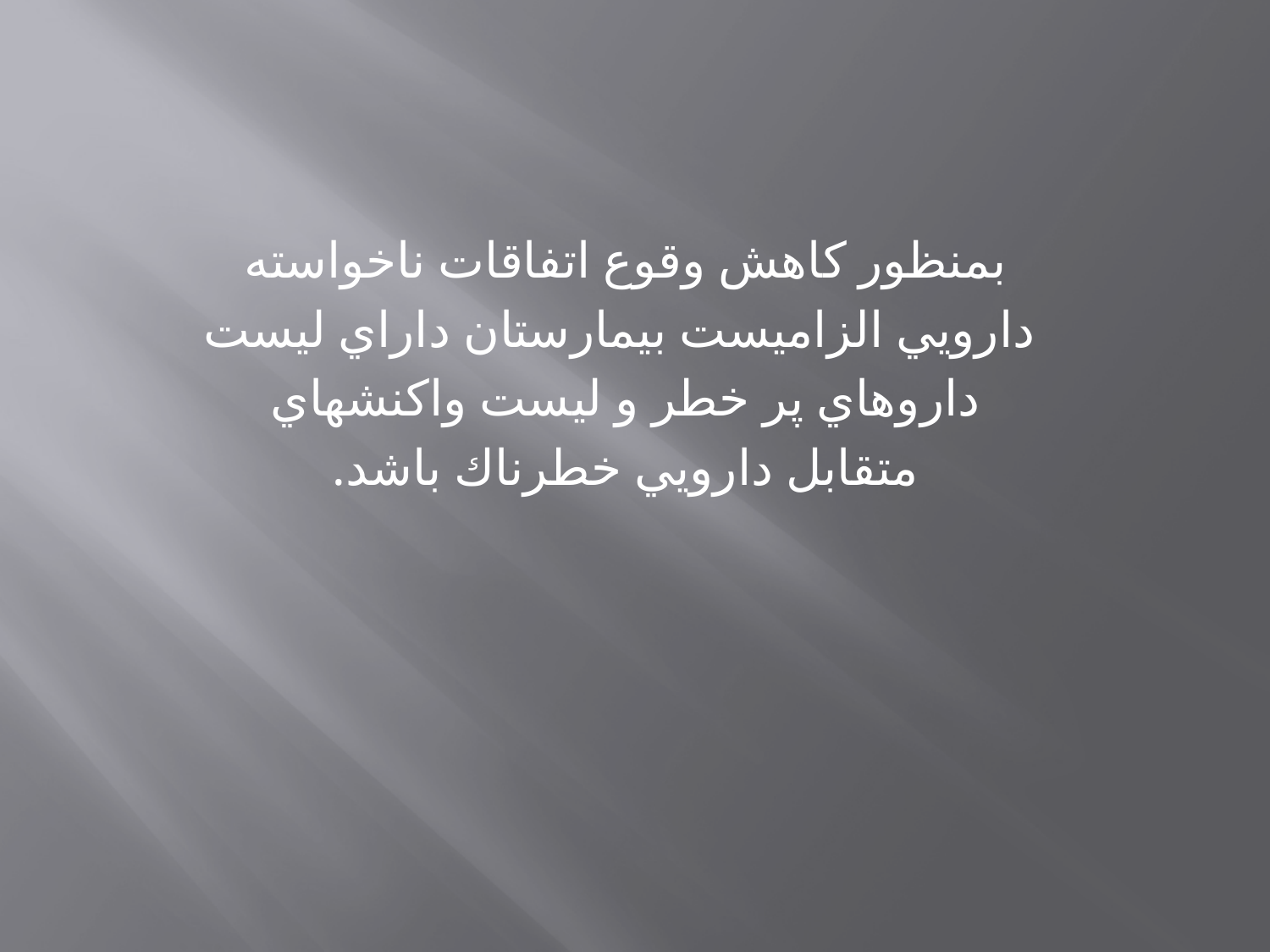

#
بمنظور كاهش وقوع اتفاقات ناخواسته
 دارويي الزاميست بيمارستان داراي ليست
داروهاي پر خطر و ليست واكنشهاي
متقابل دارويي خطرناك باشد.